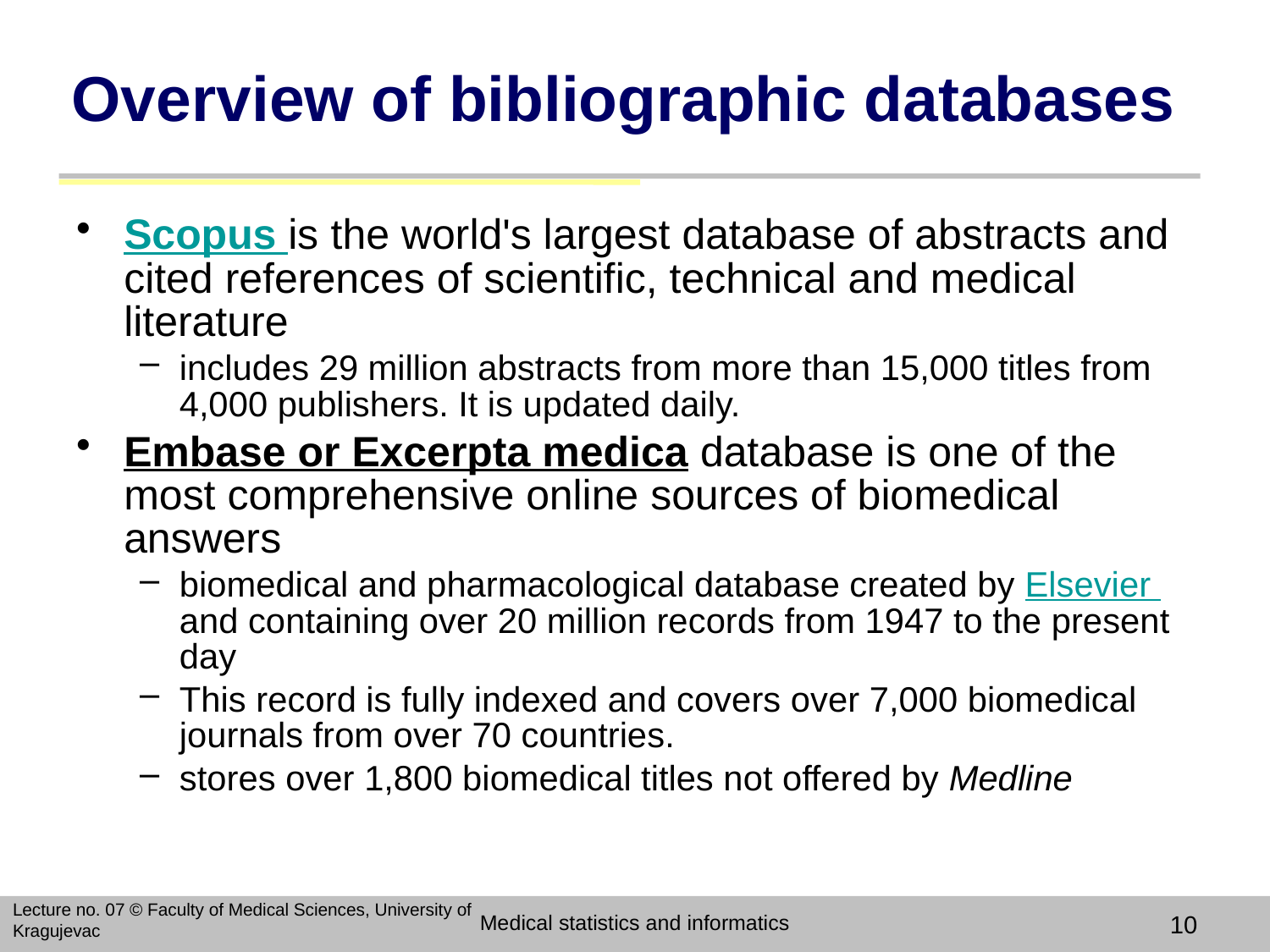

# Overview of bibliographic databases
Scopus is the world's largest database of abstracts and cited references of scientific, technical and medical literature
includes 29 million abstracts from more than 15,000 titles from 4,000 publishers. It is updated daily.
Embase or Excerpta medica database is one of the most comprehensive online sources of biomedical answers
biomedical and pharmacological database created by Elsevier and containing over 20 million records from 1947 to the present day
This record is fully indexed and covers over 7,000 biomedical journals from over 70 countries.
stores over 1,800 biomedical titles not offered by Medline
Lecture no. 07 © Faculty of Medical Sciences, University of Kragujevac
Medical statistics and informatics
10